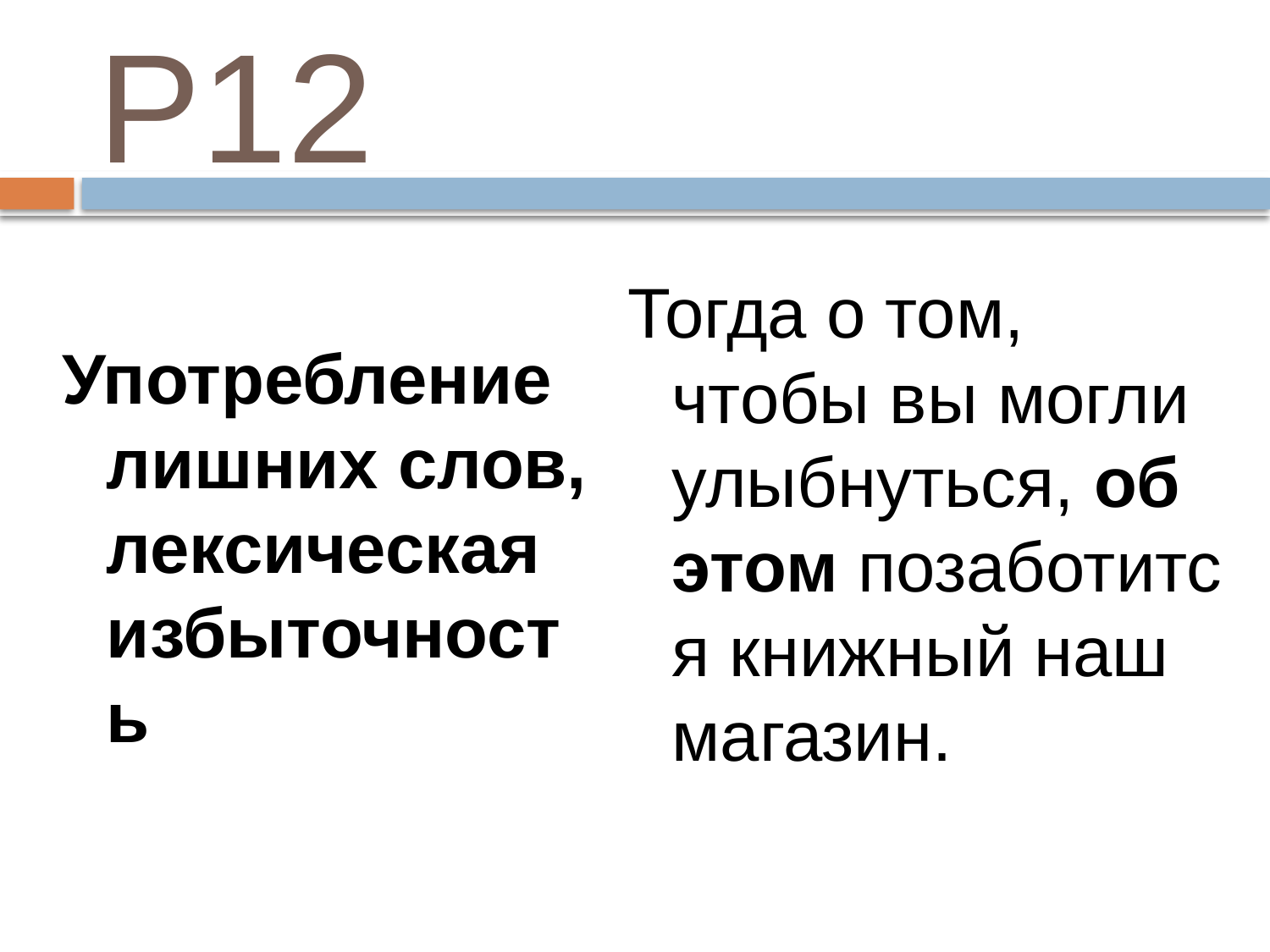

# Р12
Тогда о том, чтобы вы могли улыбнуться, об этом позаботится книжный наш магазин.
Употребление лишних слов, лексическая избыточность